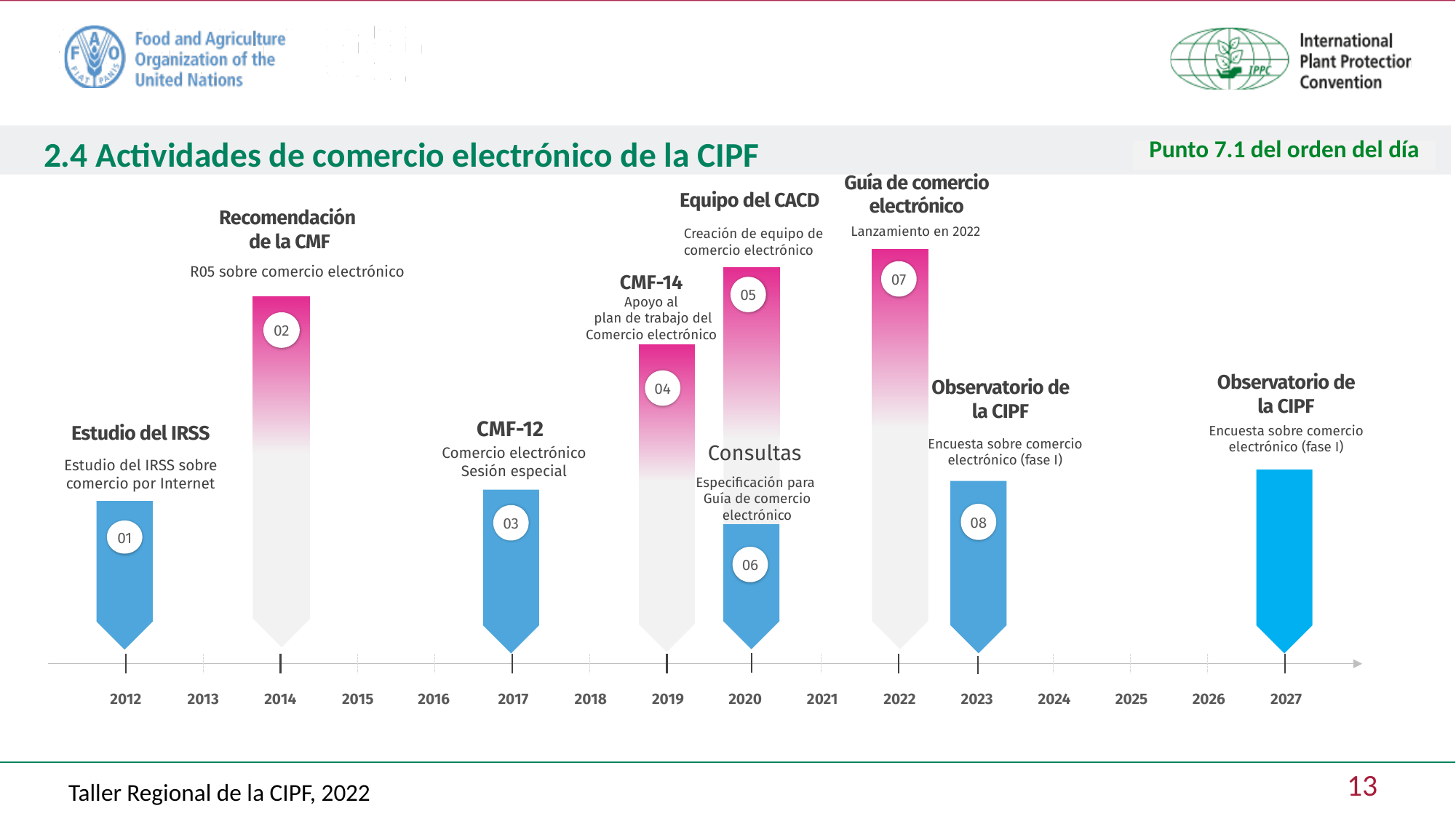

CMF-14
Apoyo al
plan de trabajo del
Comercio electrónico

04
# 2.4 Actividades de comercio electrónico de la CIPF

Punto 7.1 del orden del día

Guía de comercio electrónico

07
Equipo del CACD
Creación de equipo de comercio electrónico

05

Recomendación
de la CMF
R05 sobre comercio electrónico

02
Lanzamiento en 2022

Observatorio de la CIPF
Encuesta sobre comercio electrónico (fase I)

08

Consultas
Especificación para
Guía de comercio electrónico

06
Observatorio de la CIPF
CMF-12
Comercio electrónico
Sesión especial

03
Estudio del IRSS
Estudio del IRSS sobre comercio por Internet

01
Encuesta sobre comercio electrónico (fase I)

2016
2012
2013
2014
2015
2017
2018
2019
2020
2021
2022
2023
2024
2025
2026
2027

Taller Regional de la CIPF, 2022